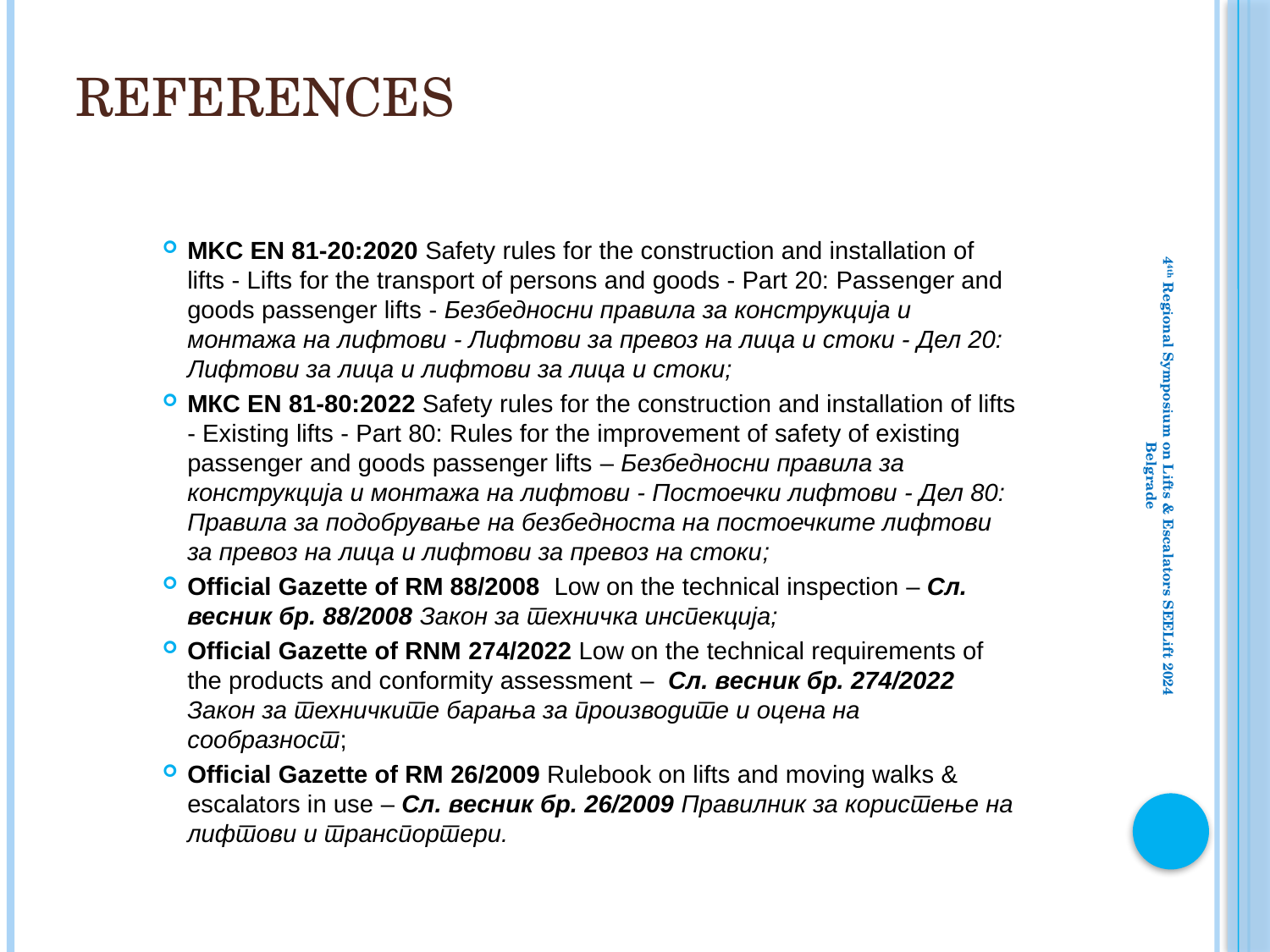

# References
MKC EN 81-20:2020 Safety rules for the construction and installation of lifts - Lifts for the transport of persons and goods - Part 20: Passenger and goods passenger lifts - Безбедносни правила за конструкција и монтажа на лифтови - Лифтови за превоз на лица и стоки - Дел 20: Лифтови за лица и лифтови за лица и стоки;
МКС EN 81-80:2022 Safety rules for the construction and installation of lifts - Existing lifts - Part 80: Rules for the improvement of safety of existing passenger and goods passenger lifts – Безбедносни правила за конструкција и монтажа на лифтови - Постоечки лифтови - Дел 80: Правила за подобрување на безбедноста на постоечките лифтови за превоз на лица и лифтови за превоз на стоки;
Official Gazette of RM 88/2008  Low on the technical inspection – Сл. весник бр. 88/2008 Закон за техничка инспекција;
Official Gazette of RNM 274/2022 Low on the technical requirements of the products and conformity assessment –  Сл. весник бр. 274/2022 Закон за техничките барања за производите и оцена на сообразност;
Official Gazette of RM 26/2009 Rulebook on lifts and moving walks & escalators in use – Сл. весник бр. 26/2009 Правилник за користење на лифтови и транспортери.

44th Regional Symposium on Lifts & Escalators SEELift 2024 Belgrade